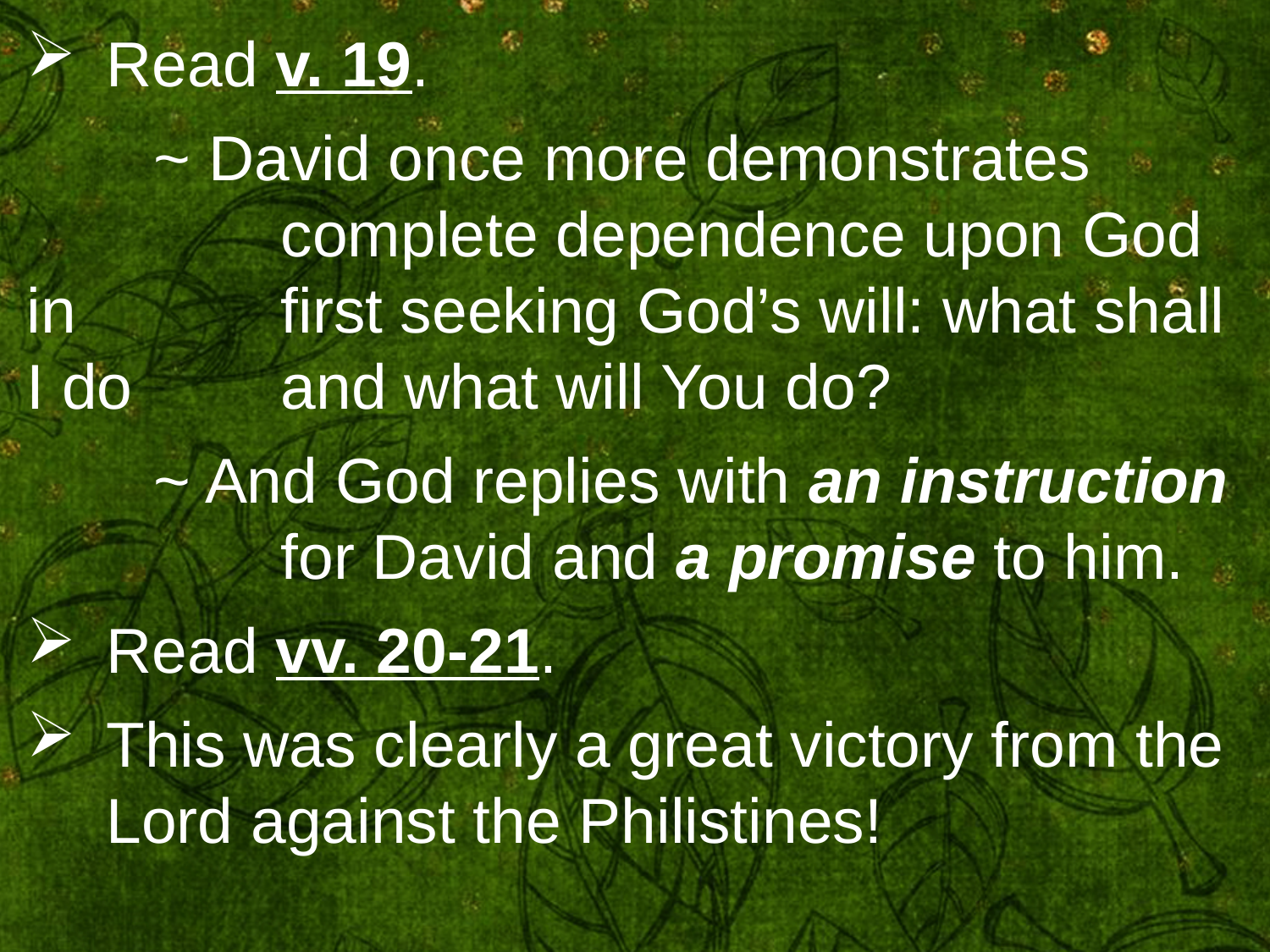

Read v. 19.
	~ David once more demonstrates 			complete dependence upon God in 		first seeking God’s will: what shall I do 		and what will You do?
	~ And God replies with an instruction 		for David and a promise to him.
Read vv. 20-21.
This was clearly a great victory from the Lord against the Philistines!